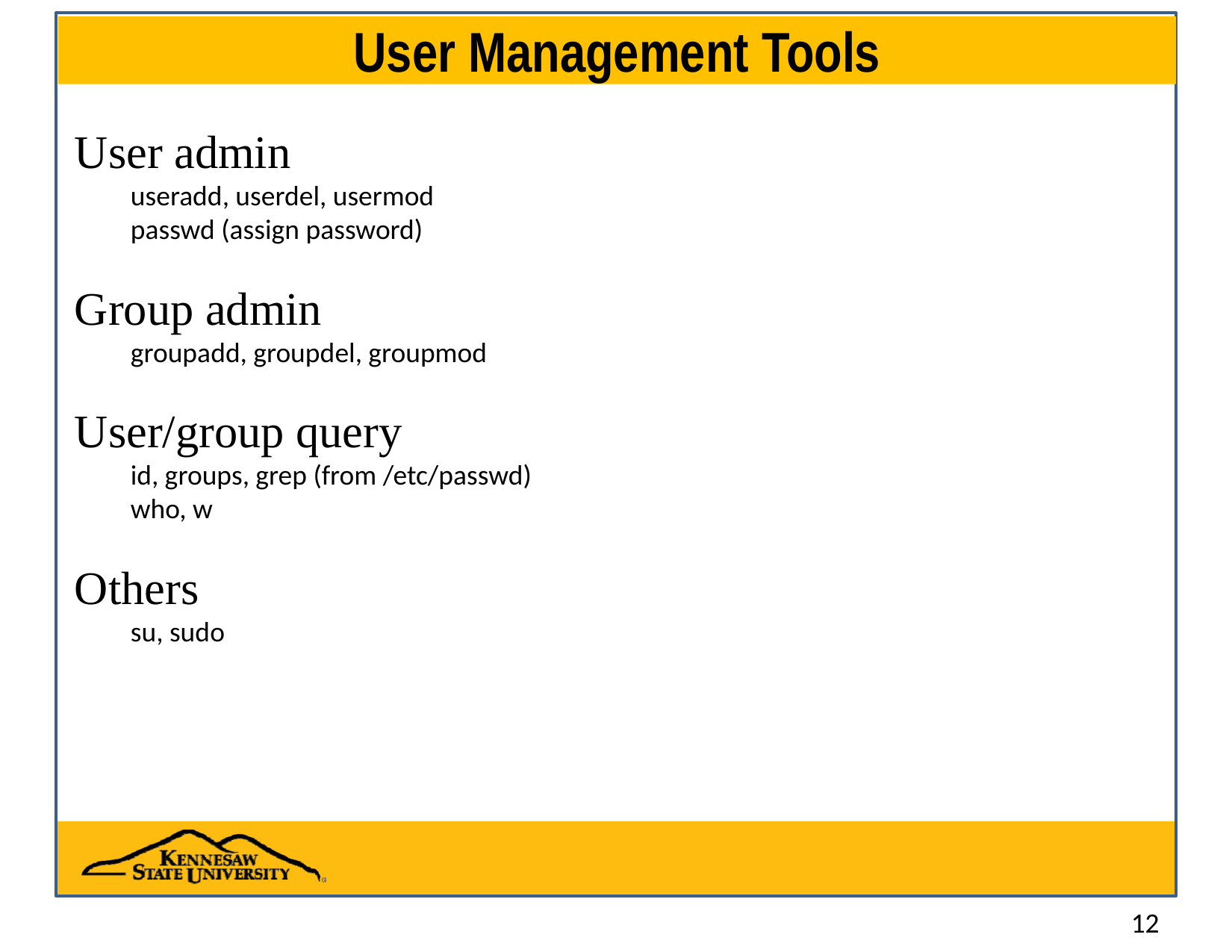

# User Management Tools
User admin
useradd, userdel, usermod
passwd (assign password)

Group admin
groupadd, groupdel, groupmod

User/group query
id, groups, grep (from /etc/passwd)
who, w

Others
su, sudo